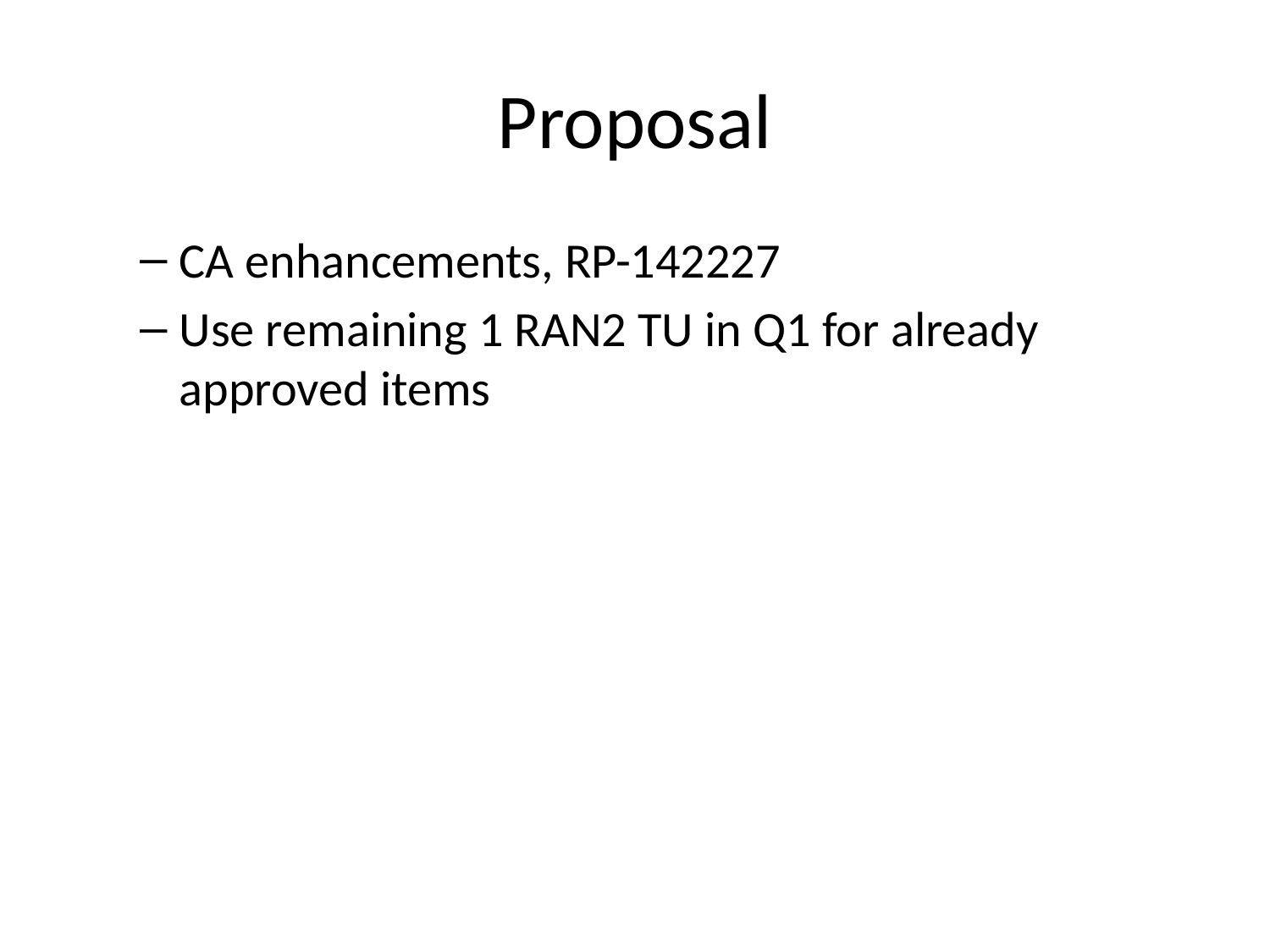

# Proposal
CA enhancements, RP-142227
Use remaining 1 RAN2 TU in Q1 for already approved items